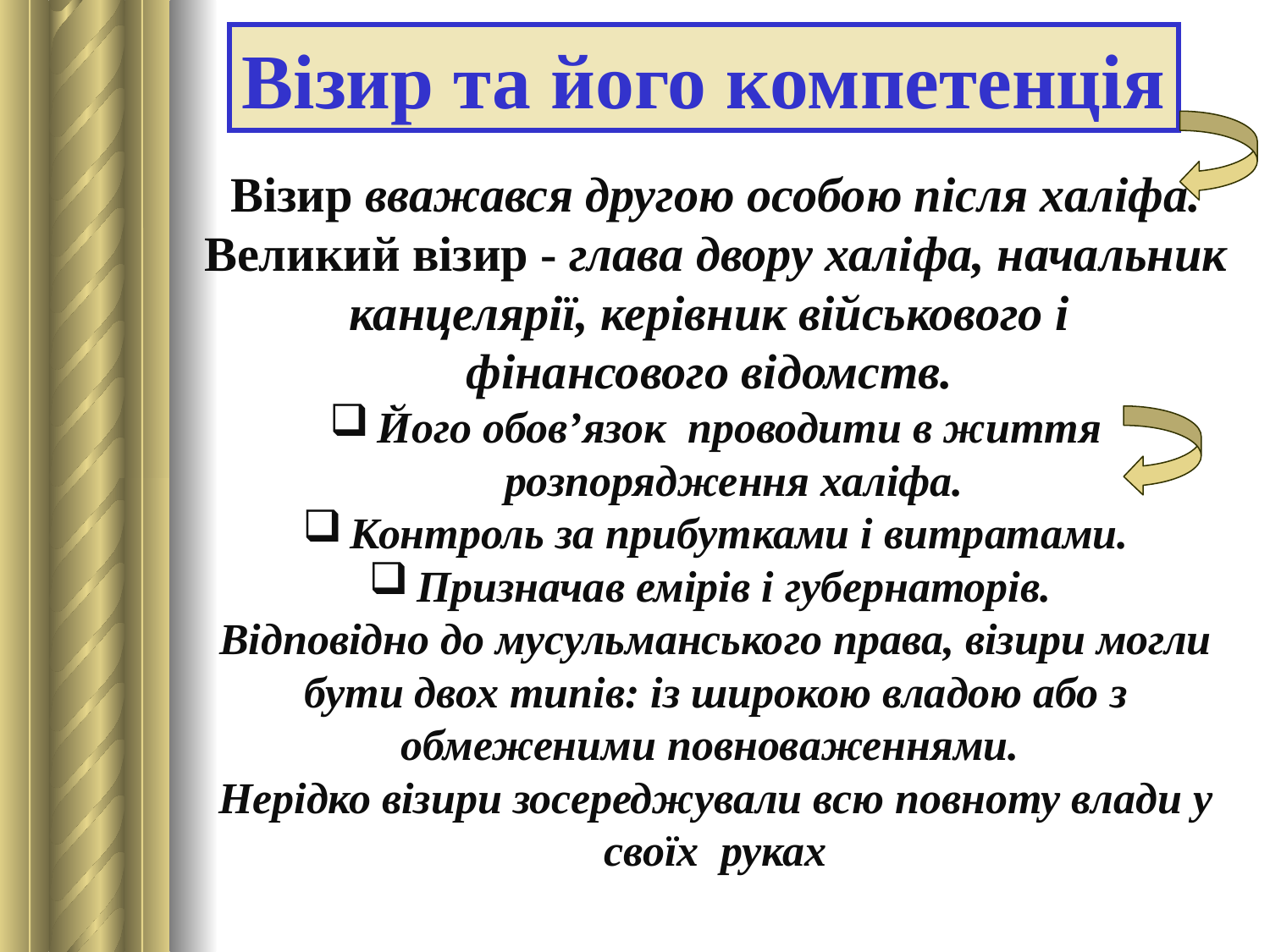

Візир та його компетенція

Візир вважався другою особою після халіфа.
Великий візир - глава двору халіфа, начальник канцелярії, керівник військового і
фінансового відомств.
Його обов’язок  проводити в життя розпорядження халіфа.
Контроль за прибутками і витратами.
Призначав емірів і губернаторів.
Відповідно до мусульманського права, візири могли бути двох типів: із широкою владою або з обмеженими повноваженнями.
Нерідко візири зосереджували всю повноту влади у своїх  руках